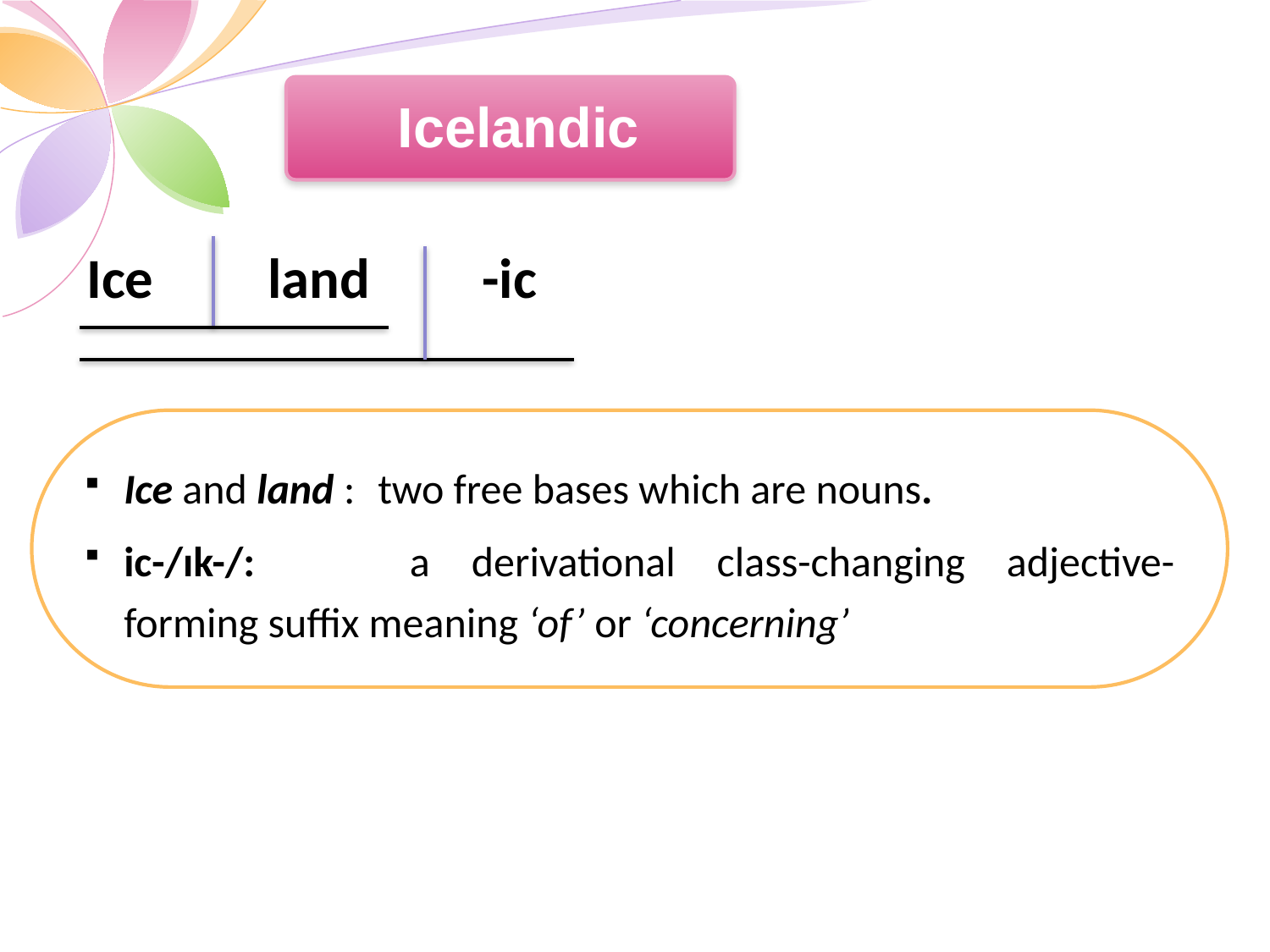

Icelandic
-ic
Ice
land
Ice and land : 	two free bases which are nouns.
ic-/ɪk-/: 	a derivational class-changing adjective-forming suffix meaning ‘of’ or ‘concerning’